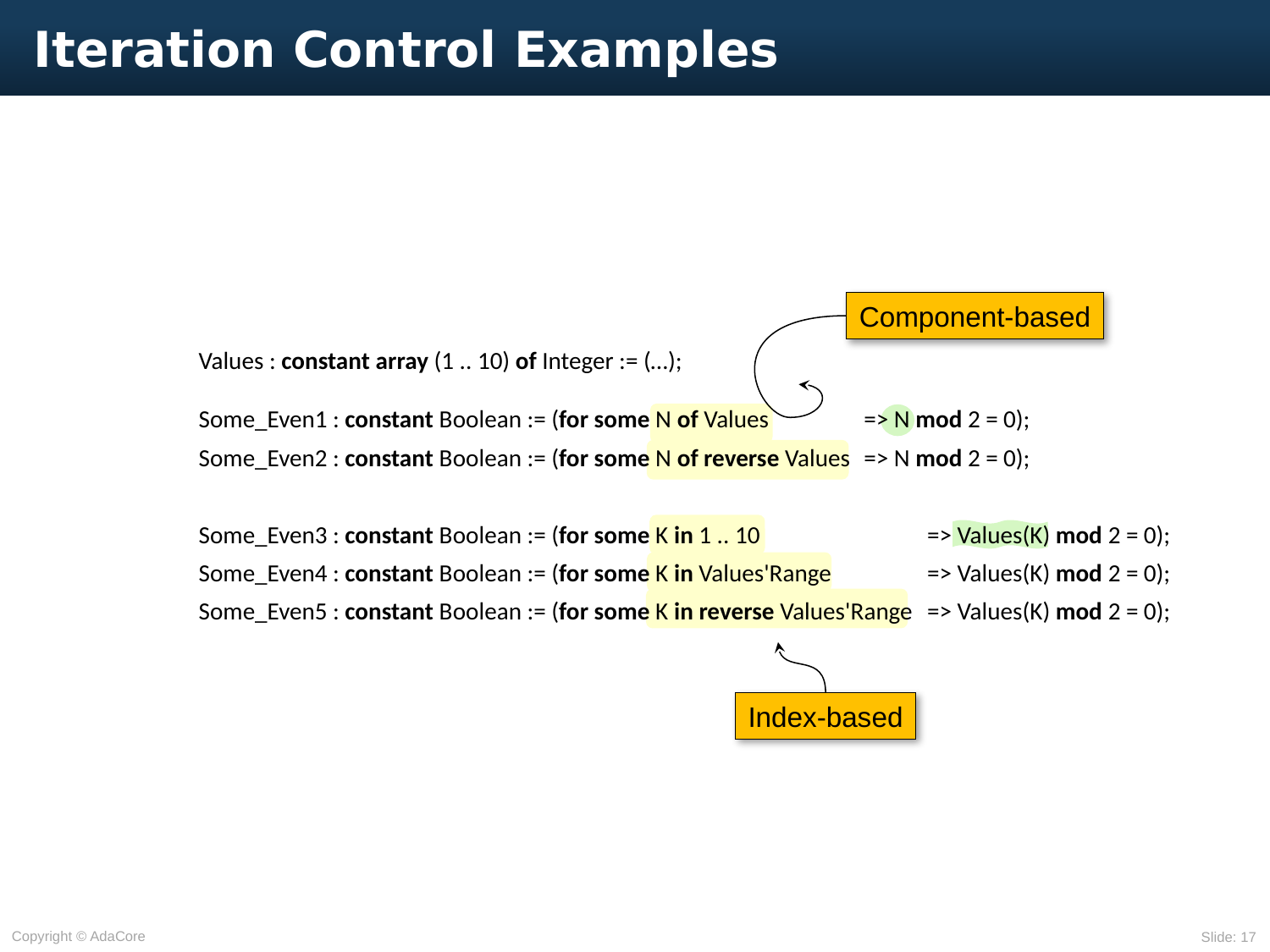

# Iteration Control Examples
Component-based
	Values : constant array (1 .. 10) of Integer := (…);

	Some_Even1 : constant Boolean := (for some N of Values 	=> N mod 2 = 0);
	Some_Even2 : constant Boolean := (for some N of reverse Values 	=> N mod 2 = 0);

	Some_Even3 : constant Boolean := (for some K in 1 .. 10 	=> Values(K) mod 2 = 0);
	Some_Even4 : constant Boolean := (for some K in Values'Range 	=> Values(K) mod 2 = 0);
	Some_Even5 : constant Boolean := (for some K in reverse Values'Range	=> Values(K) mod 2 = 0);

Index-based